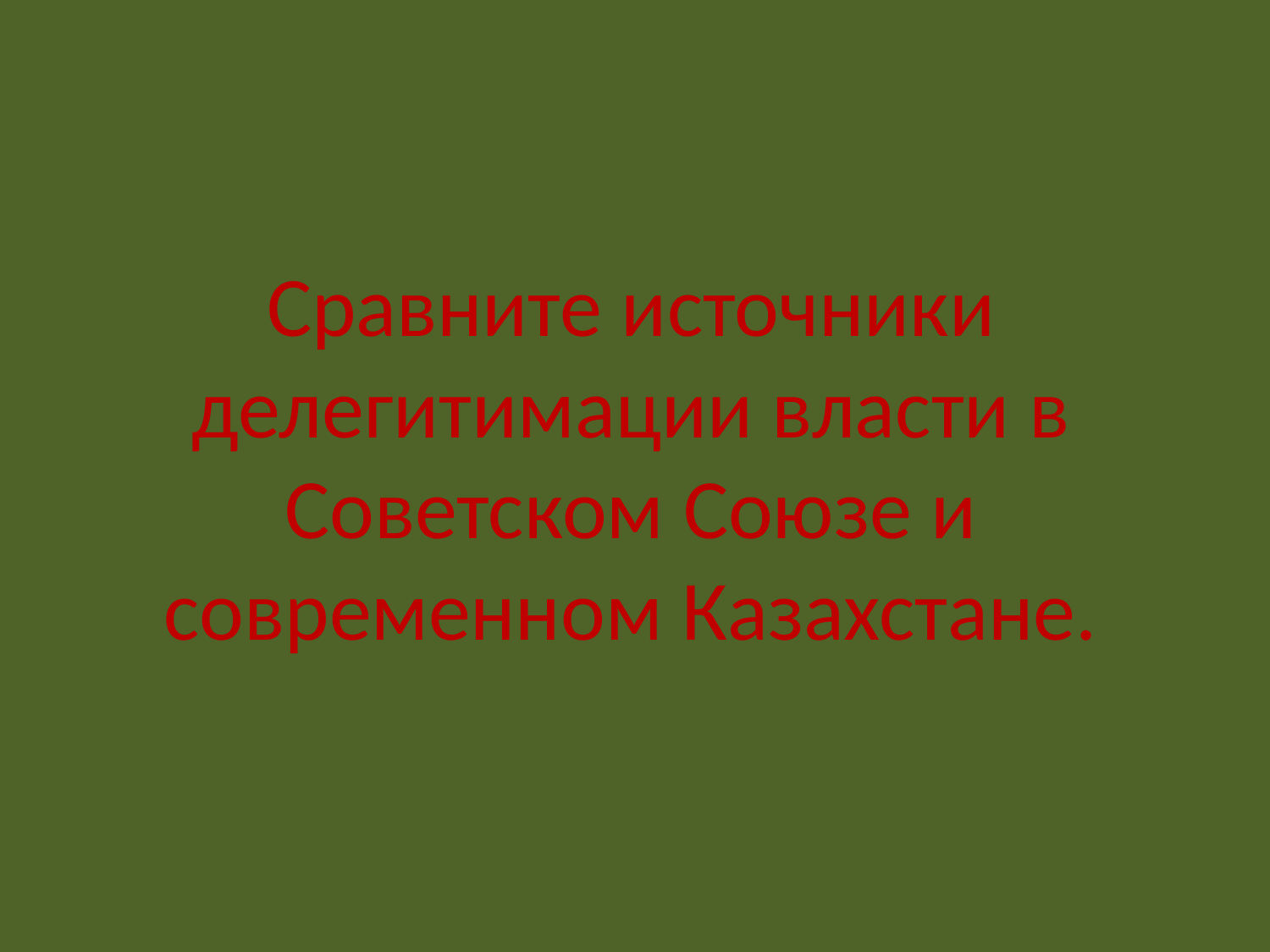

# Сравните источники делегитимации власти в Советском Союзе и современном Казахстане.